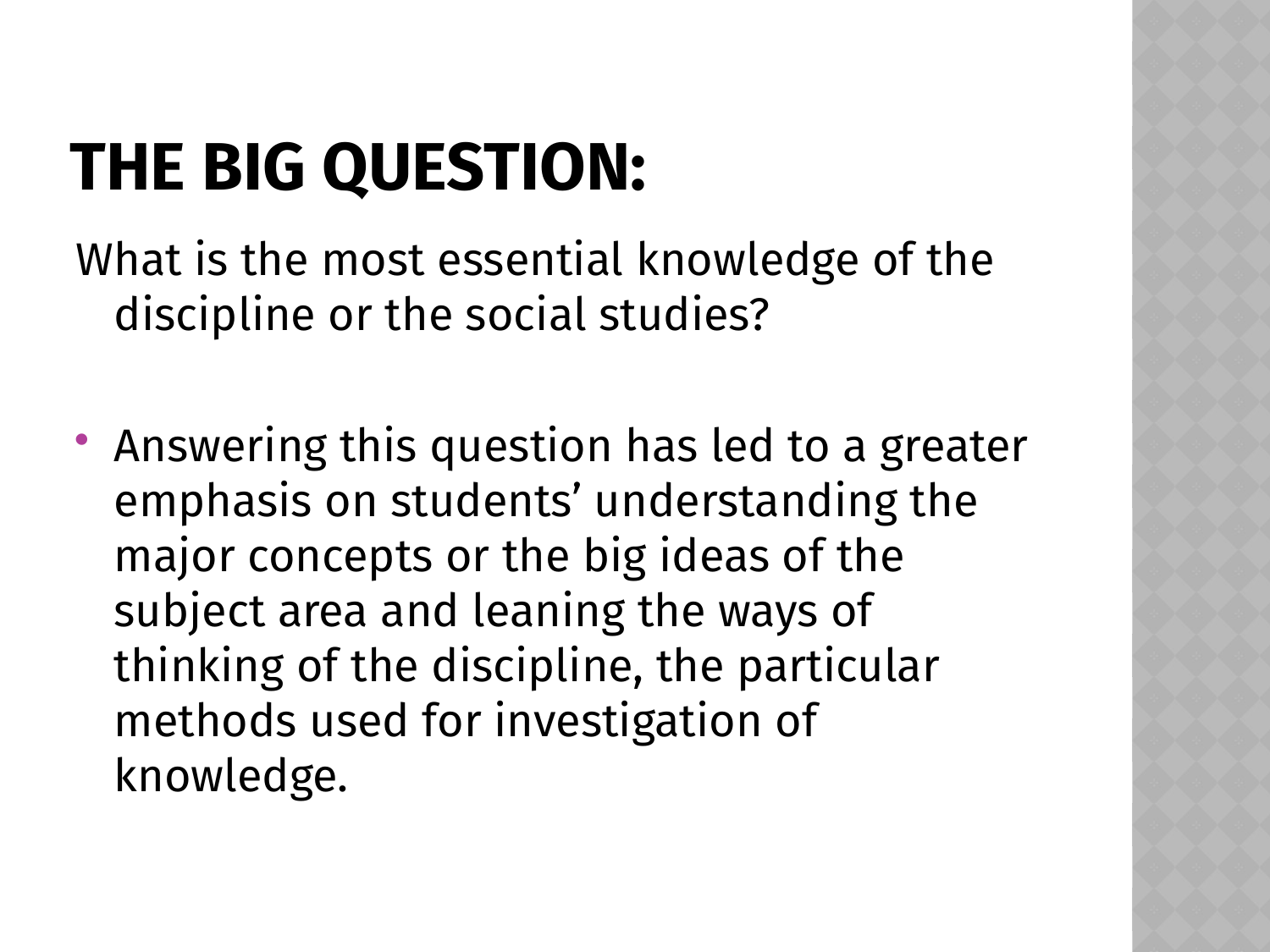

# The Big question:
What is the most essential knowledge of the discipline or the social studies?

Answering this question has led to a greater emphasis on students’ understanding the major concepts or the big ideas of the subject area and leaning the ways of thinking of the discipline, the particular methods used for investigation of knowledge.